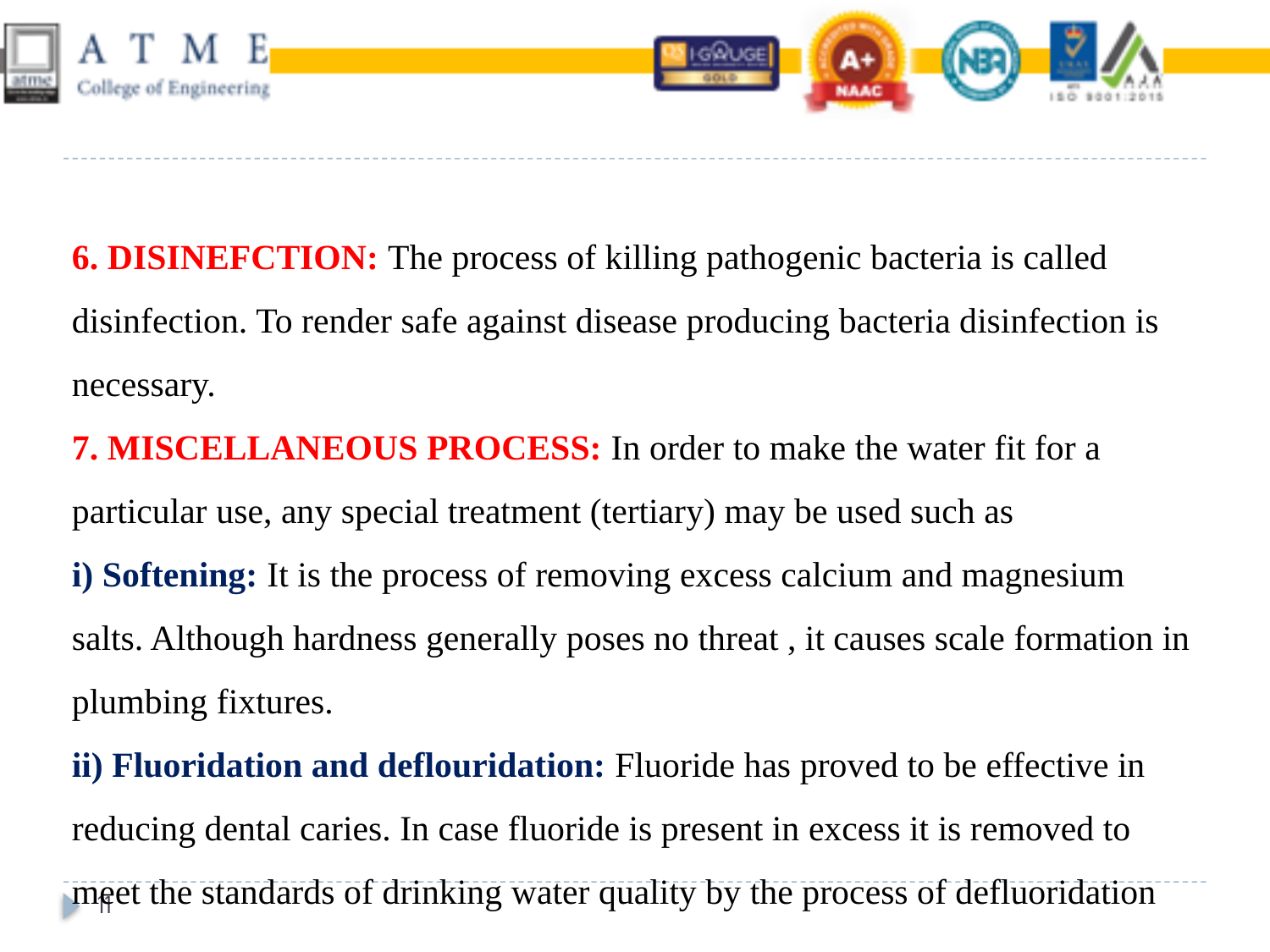

#

6. DISINEFCTION: The process of killing pathogenic bacteria is called disinfection. To render safe against disease producing bacteria disinfection is necessary.
7. MISCELLANEOUS PROCESS: In order to make the water fit for a particular use, any special treatment (tertiary) may be used such as
i) Softening: It is the process of removing excess calcium and magnesium salts. Although hardness generally poses no threat , it causes scale formation in plumbing fixtures.
ii) Fluoridation and deflouridation: Fluoride has proved to be effective in reducing dental caries. In case fluoride is present in excess it is removed to meet the standards of drinking water quality by the process of defluoridation
11